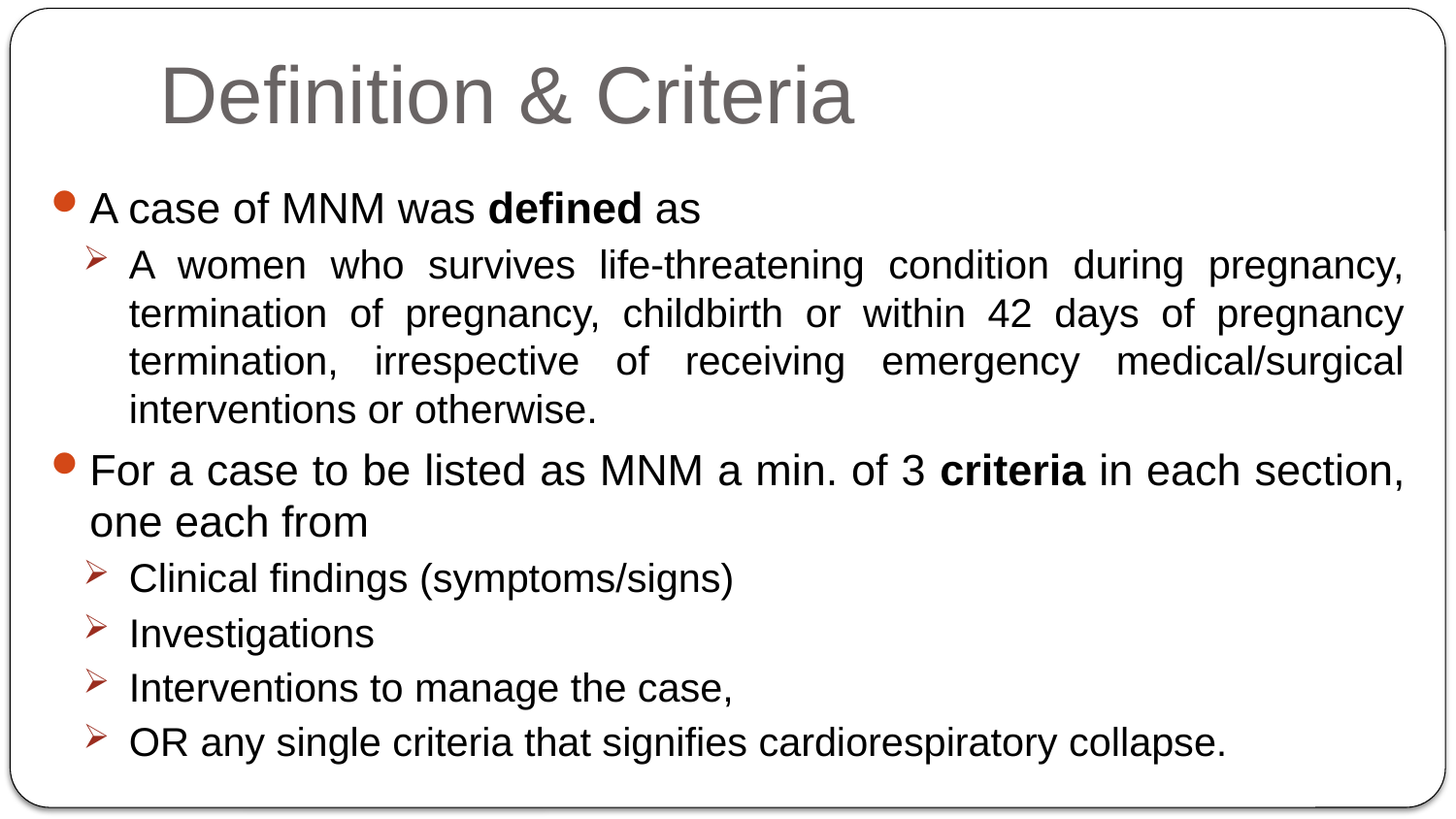

# Definition & Criteria
A case of MNM was defined as
A women who survives life-threatening condition during pregnancy, termination of pregnancy, childbirth or within 42 days of pregnancy termination, irrespective of receiving emergency medical/surgical interventions or otherwise.
For a case to be listed as MNM a min. of 3 criteria in each section, one each from
Clinical findings (symptoms/signs)
Investigations
Interventions to manage the case,
OR any single criteria that signifies cardiorespiratory collapse.